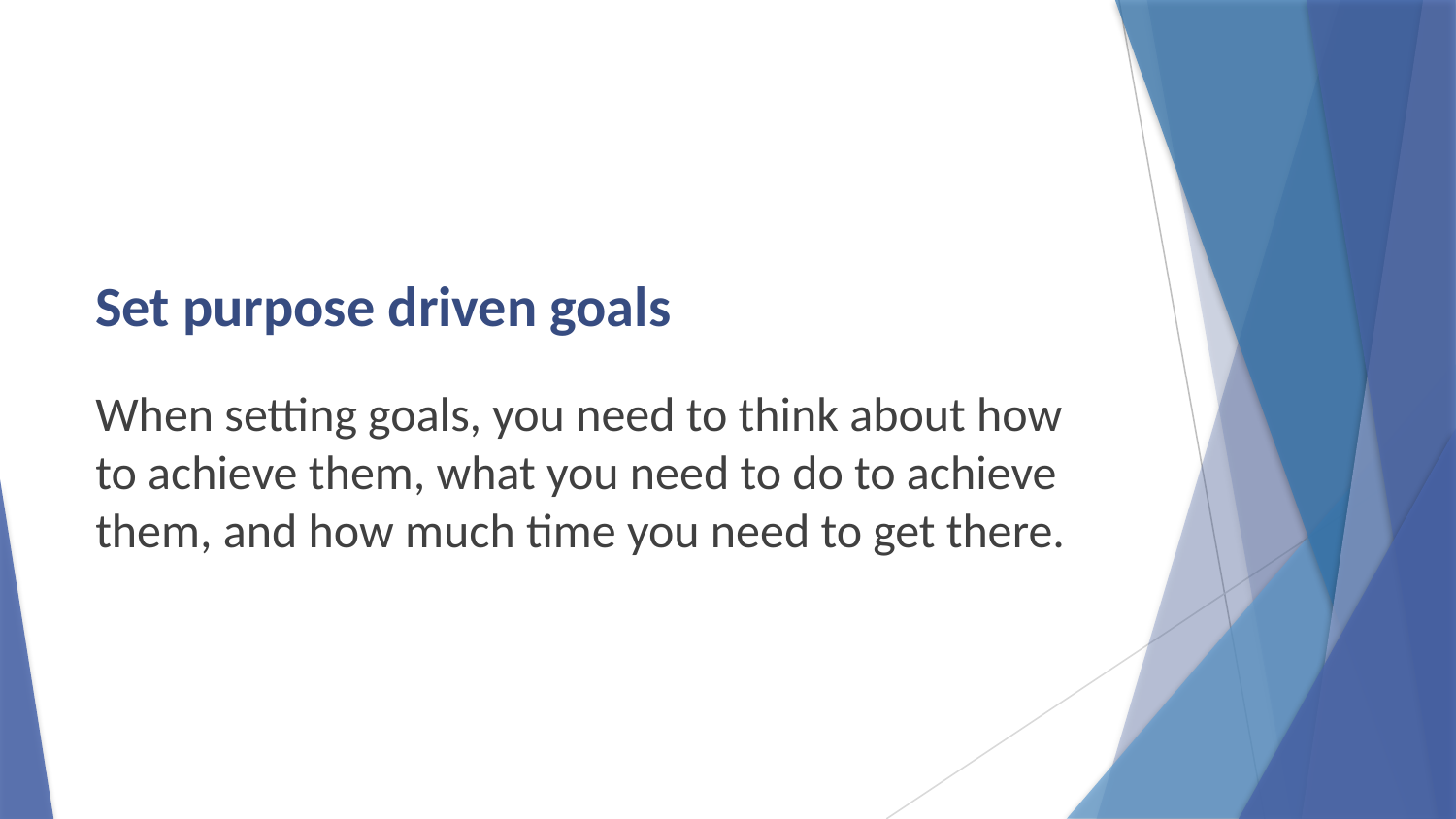

# Set purpose driven goals
When setting goals, you need to think about how to achieve them, what you need to do to achieve them, and how much time you need to get there.